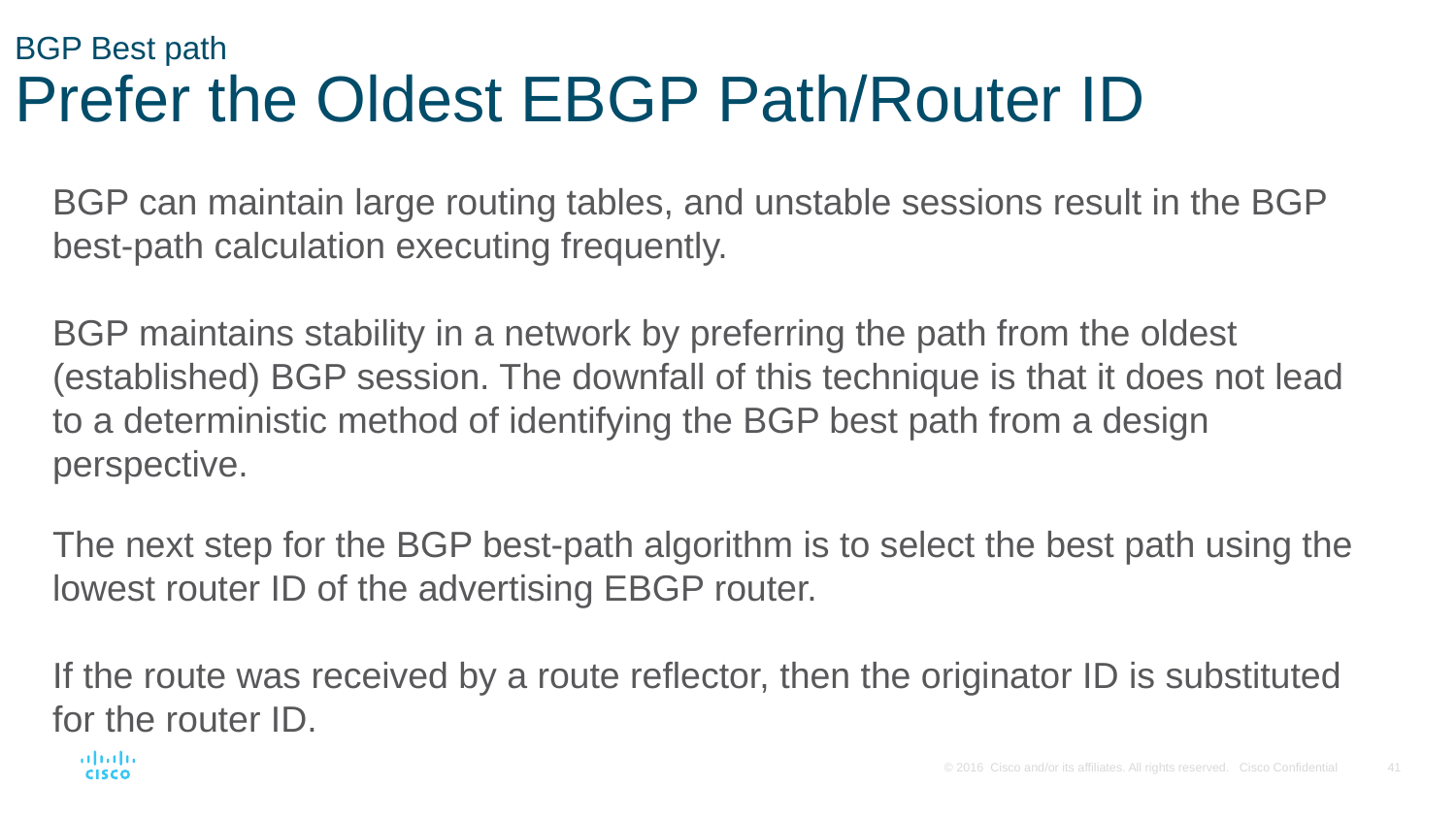

# BGP Best path Prefer the Oldest EBGP Path/Router ID
BGP can maintain large routing tables, and unstable sessions result in the BGP best-path calculation executing frequently.

BGP maintains stability in a network by preferring the path from the oldest (established) BGP session. The downfall of this technique is that it does not lead to a deterministic method of identifying the BGP best path from a design perspective.

The next step for the BGP best-path algorithm is to select the best path using the lowest router ID of the advertising EBGP router.

If the route was received by a route reflector, then the originator ID is substituted for the router ID.